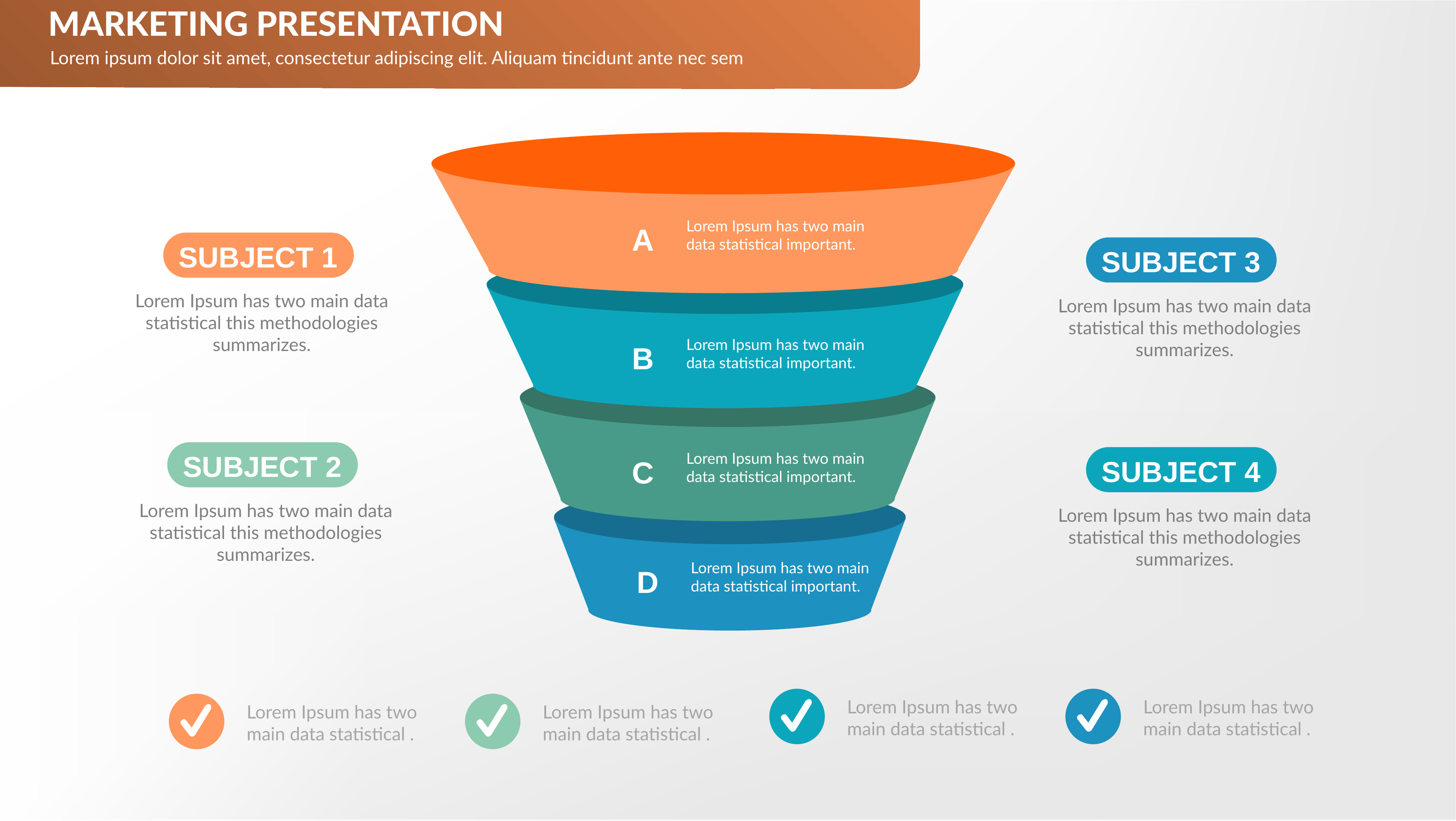

MARKETING PRESENTATION
Lorem ipsum dolor sit amet, consectetur adipiscing elit. Aliquam tincidunt ante nec sem

Lorem Ipsum has two main data statistical important.
A

SUBJECT 1

SUBJECT 3

Lorem Ipsum has two main data statistical this methodologies summarizes.
Lorem Ipsum has two main data statistical this methodologies summarizes.
Lorem Ipsum has two main data statistical important.
B

SUBJECT 2
Lorem Ipsum has two main data statistical important.
C

SUBJECT 4

Lorem Ipsum has two main data statistical this methodologies summarizes.
Lorem Ipsum has two main data statistical this methodologies summarizes.
Lorem Ipsum has two main data statistical important.
D

Lorem Ipsum has two main data statistical .

Lorem Ipsum has two main data statistical .

Lorem Ipsum has two main data statistical .

Lorem Ipsum has two main data statistical .